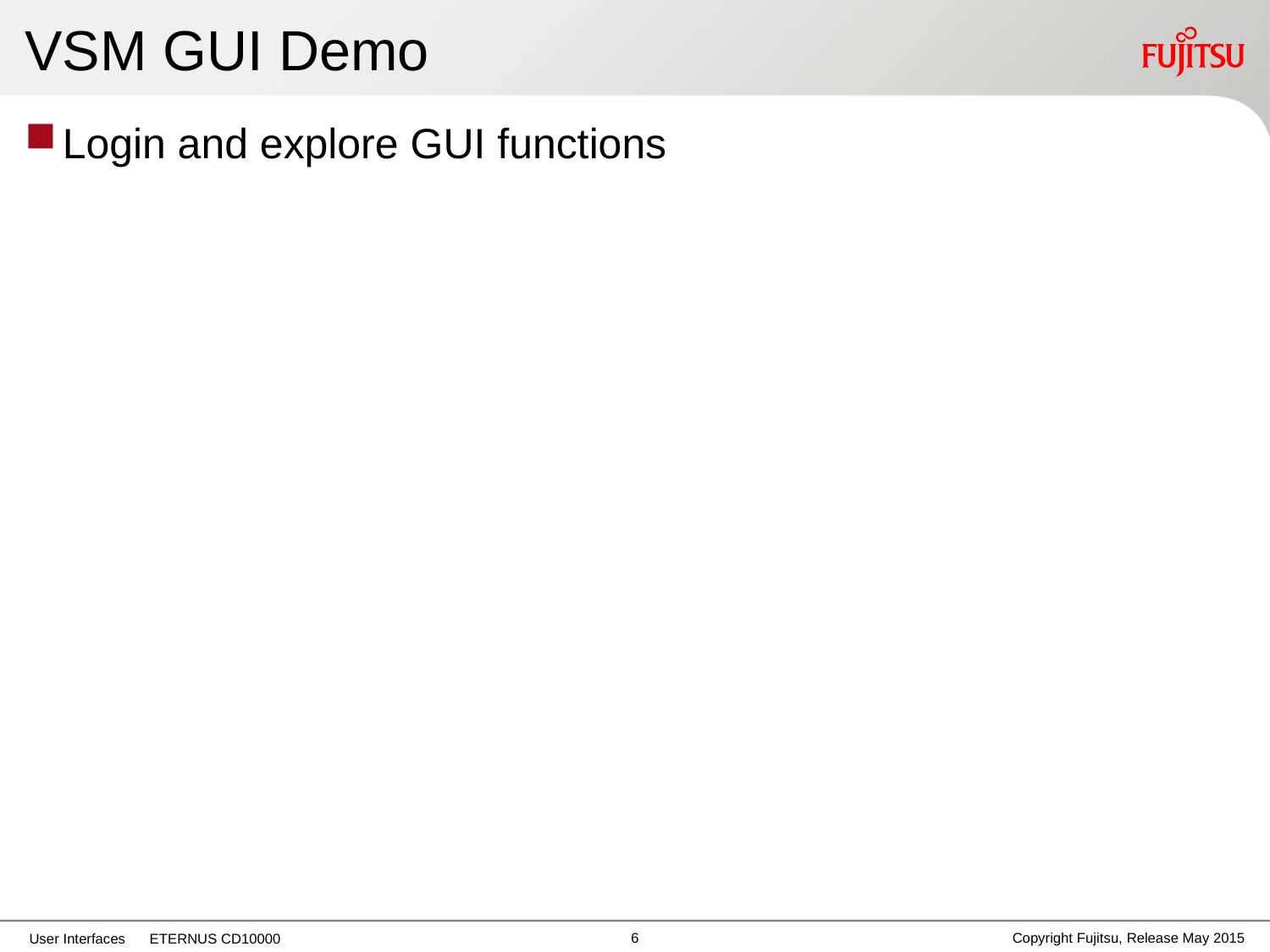

# VSM GUI Demo
Login and explore GUI functions
6
Copyright Fujitsu, Release May 2015
User Interfaces      ETERNUS CD10000